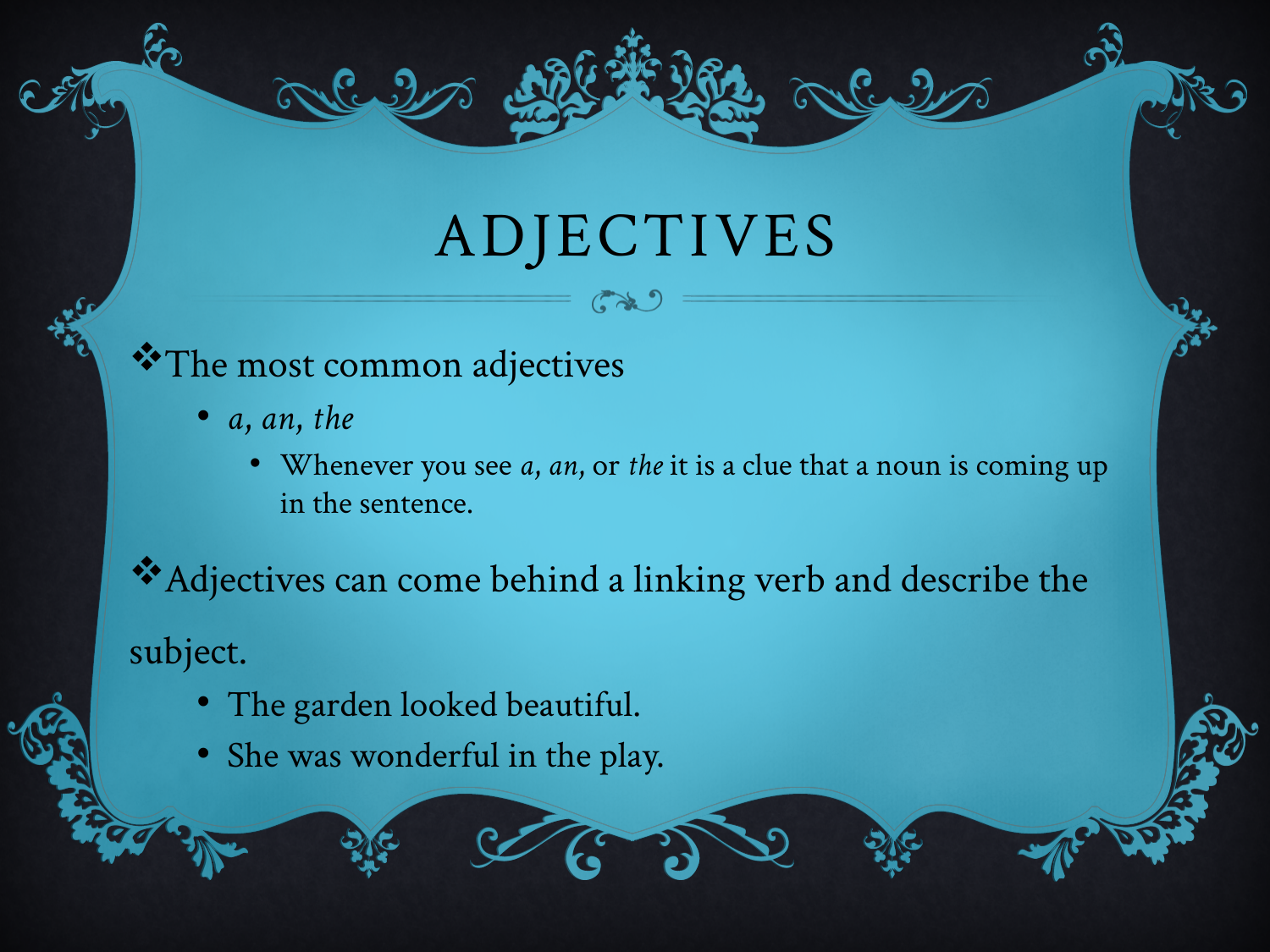

# ADJECTIVES
The most common adjectives
a, an, the
Whenever you see a, an, or the it is a clue that a noun is coming up in the sentence.
Adjectives can come behind a linking verb and describe the subject.
The garden looked beautiful.
She was wonderful in the play.